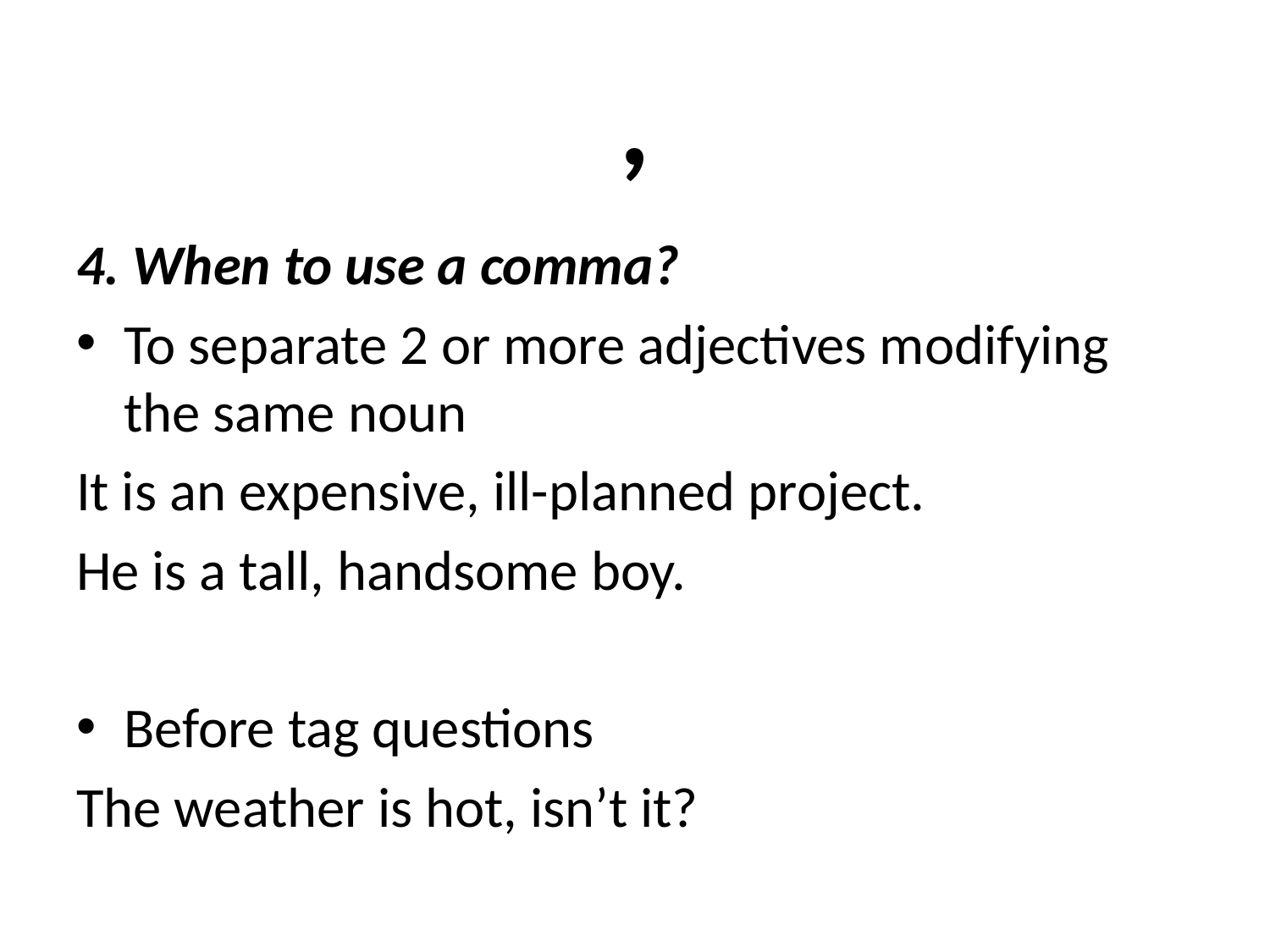

# ,
4. When to use a comma?
To separate 2 or more adjectives modifying the same noun
It is an expensive, ill-planned project.
He is a tall, handsome boy.

Before tag questions
The weather is hot, isn’t it?